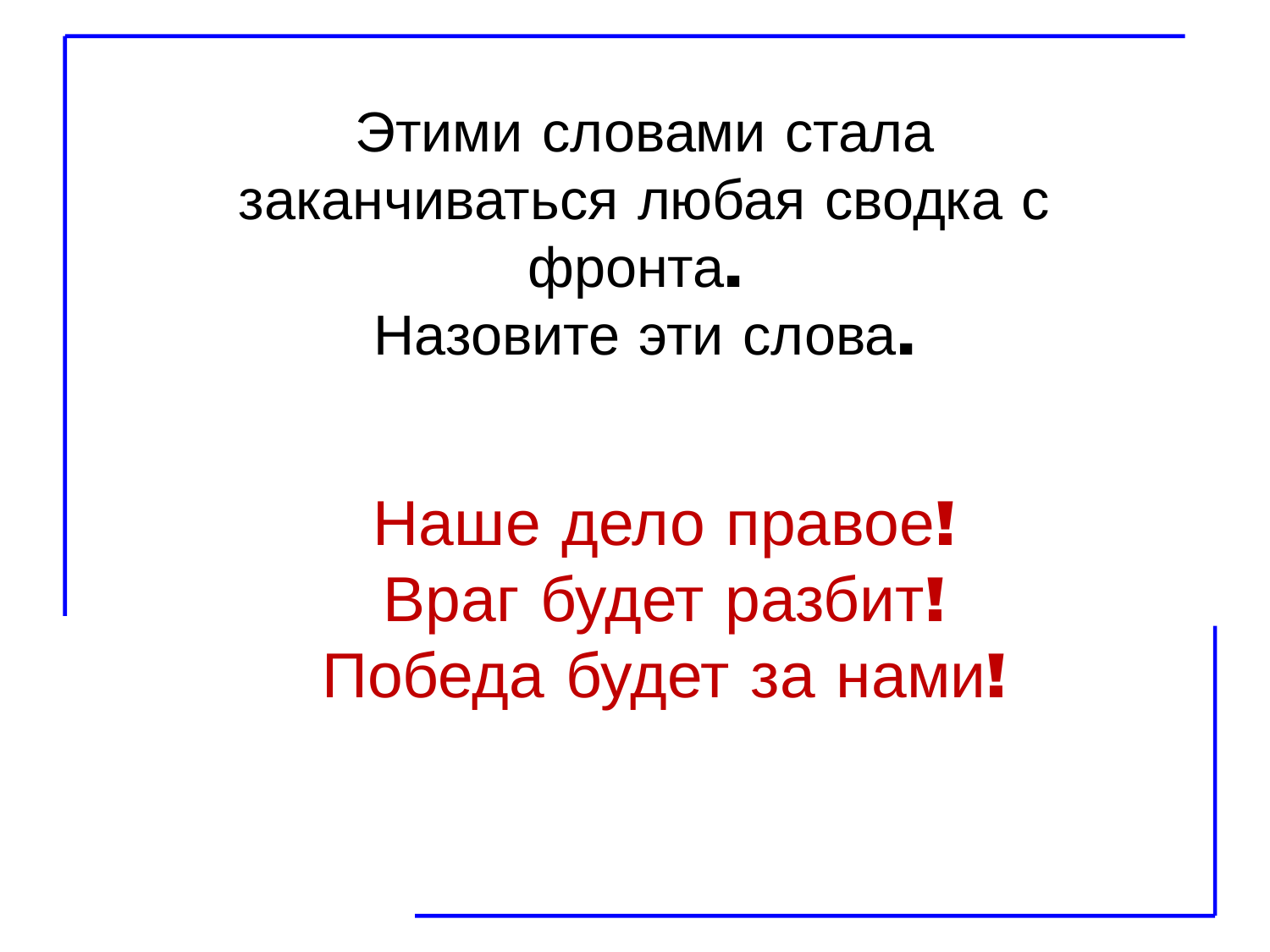

Этими словами стала заканчиваться любая сводка с фронта.
Назовите эти слова.
Наше дело правое!
Враг будет разбит!
Победа будет за нами!